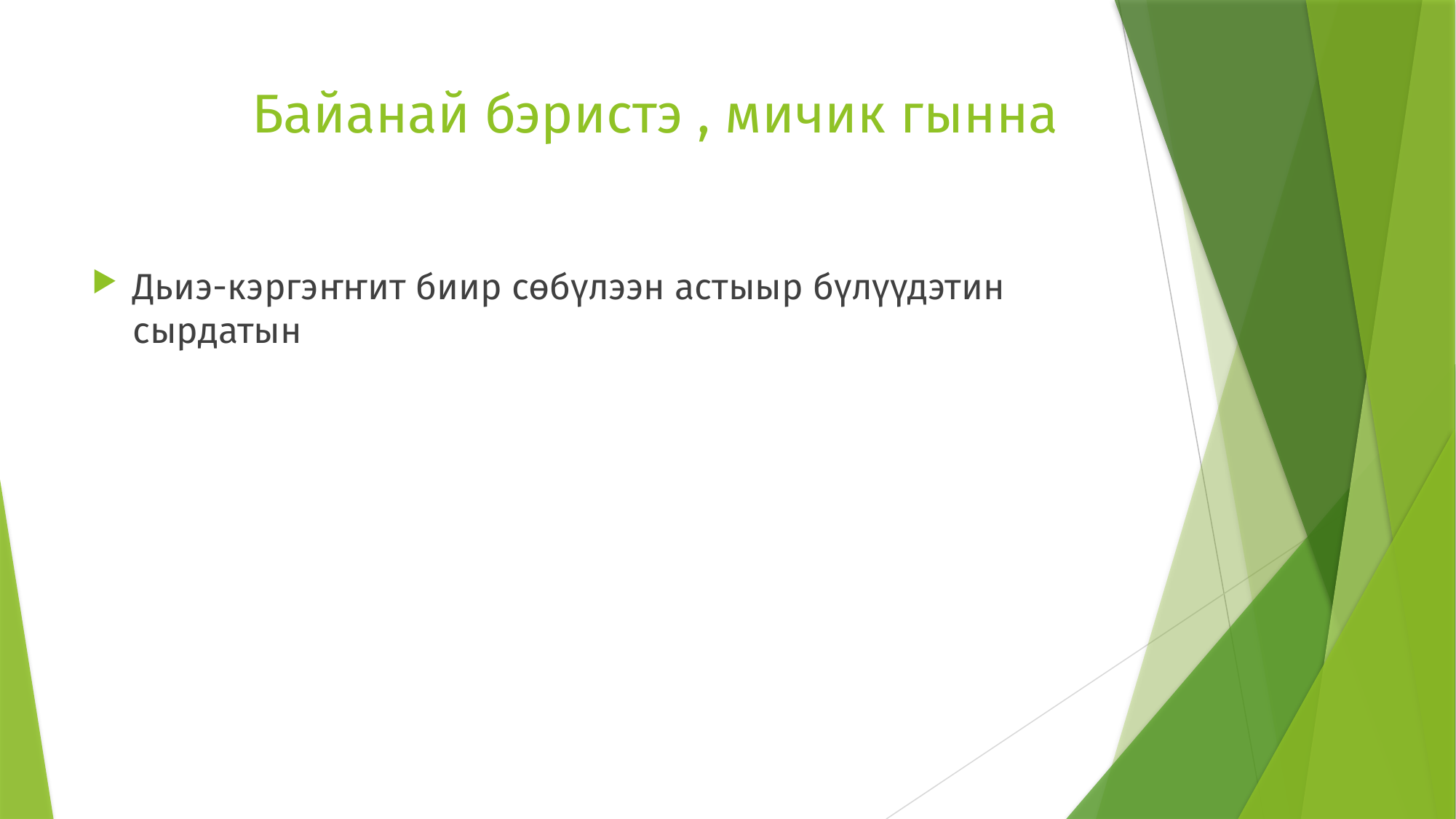

# Байанай бэристэ , мичик гынна
Дьиэ-кэргэҥҥит биир сөбүлээн астыыр бүлүүдэтин сырдатын